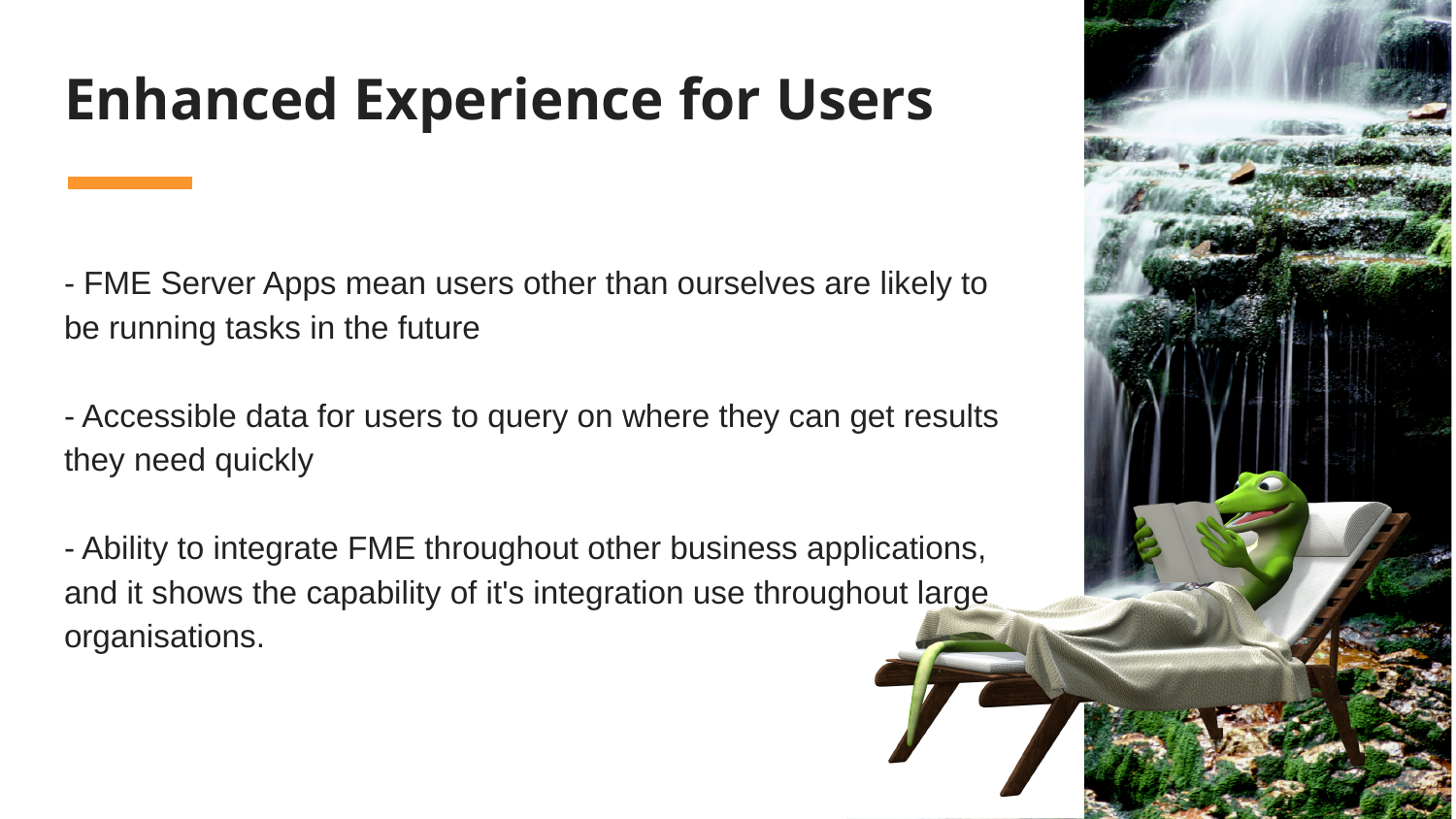

# Enhanced Experience for Users

- FME Server Apps mean users other than ourselves are likely to be running tasks in the future

- Accessible data for users to query on where they can get results they need quickly

- Ability to integrate FME throughout other business applications, and it shows the capability of it's integration use throughout large organisations.